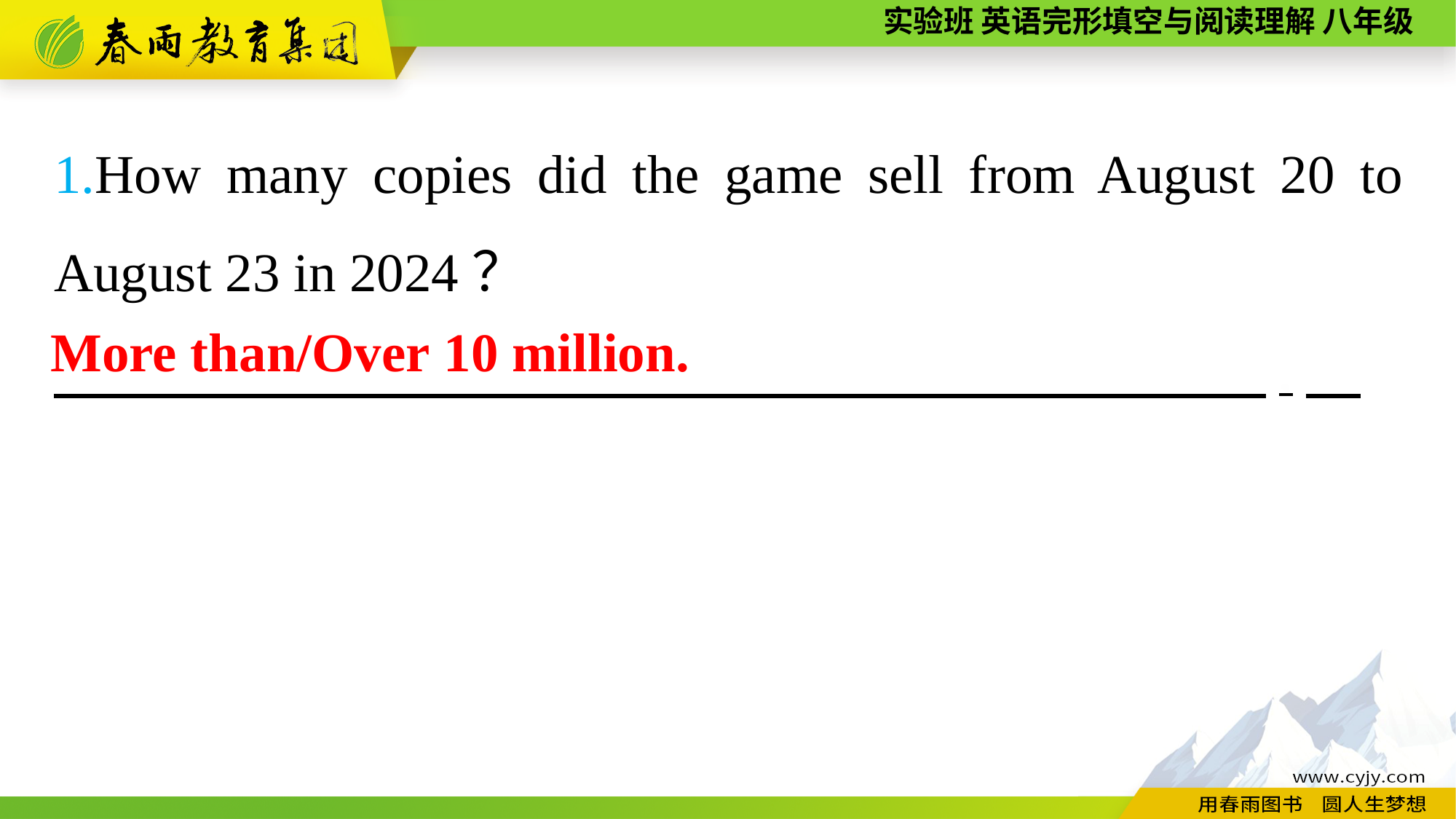

1.How many copies did the game sell from August 20 to August 23 in 2024？
　　　　                                                                             　,
More than/Over 10 million.